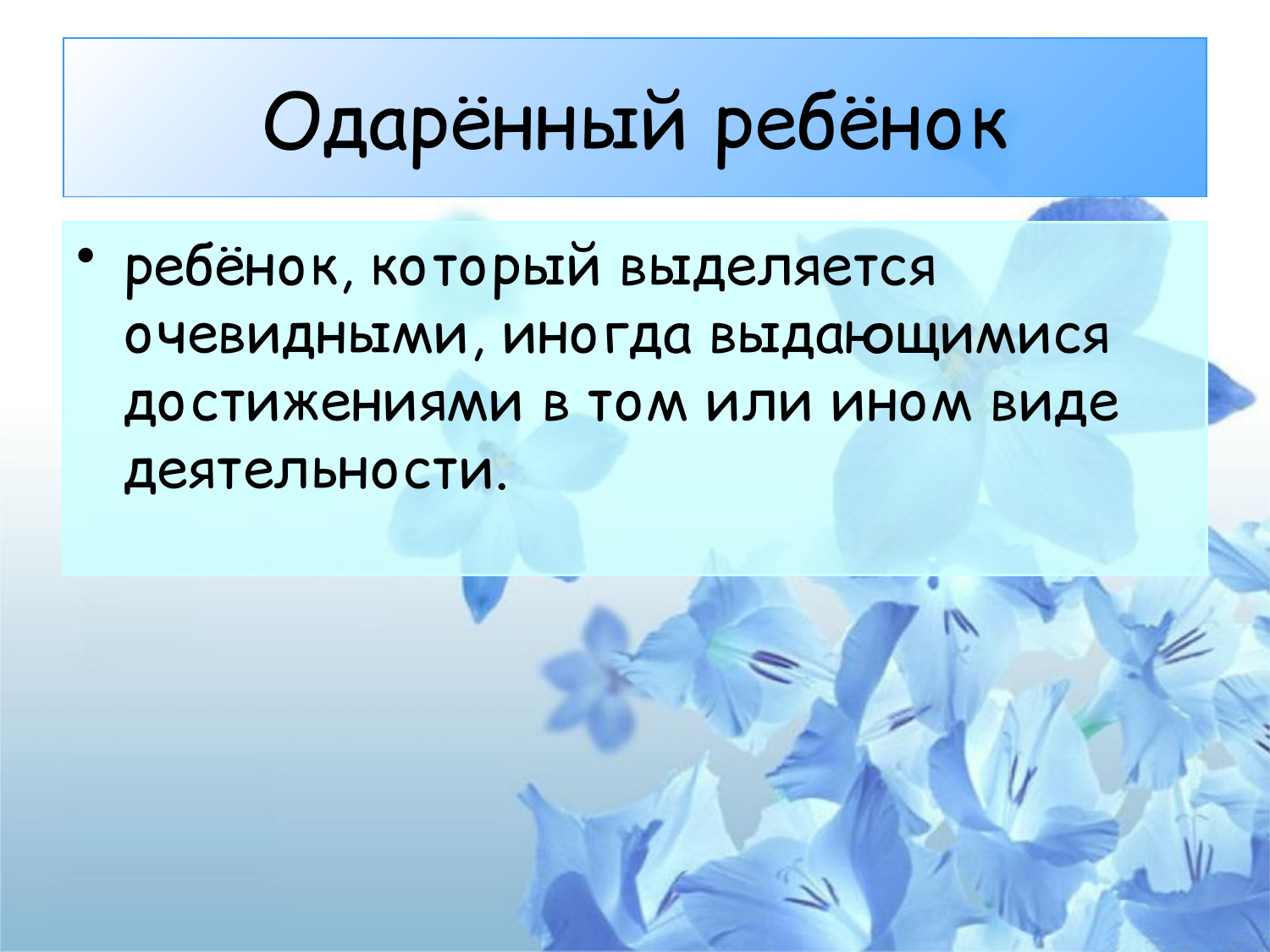

# Одарённый ребёнок
ребёнок, который выделяется очевидными, иногда выдающимися достижениями в том или ином виде деятельности.